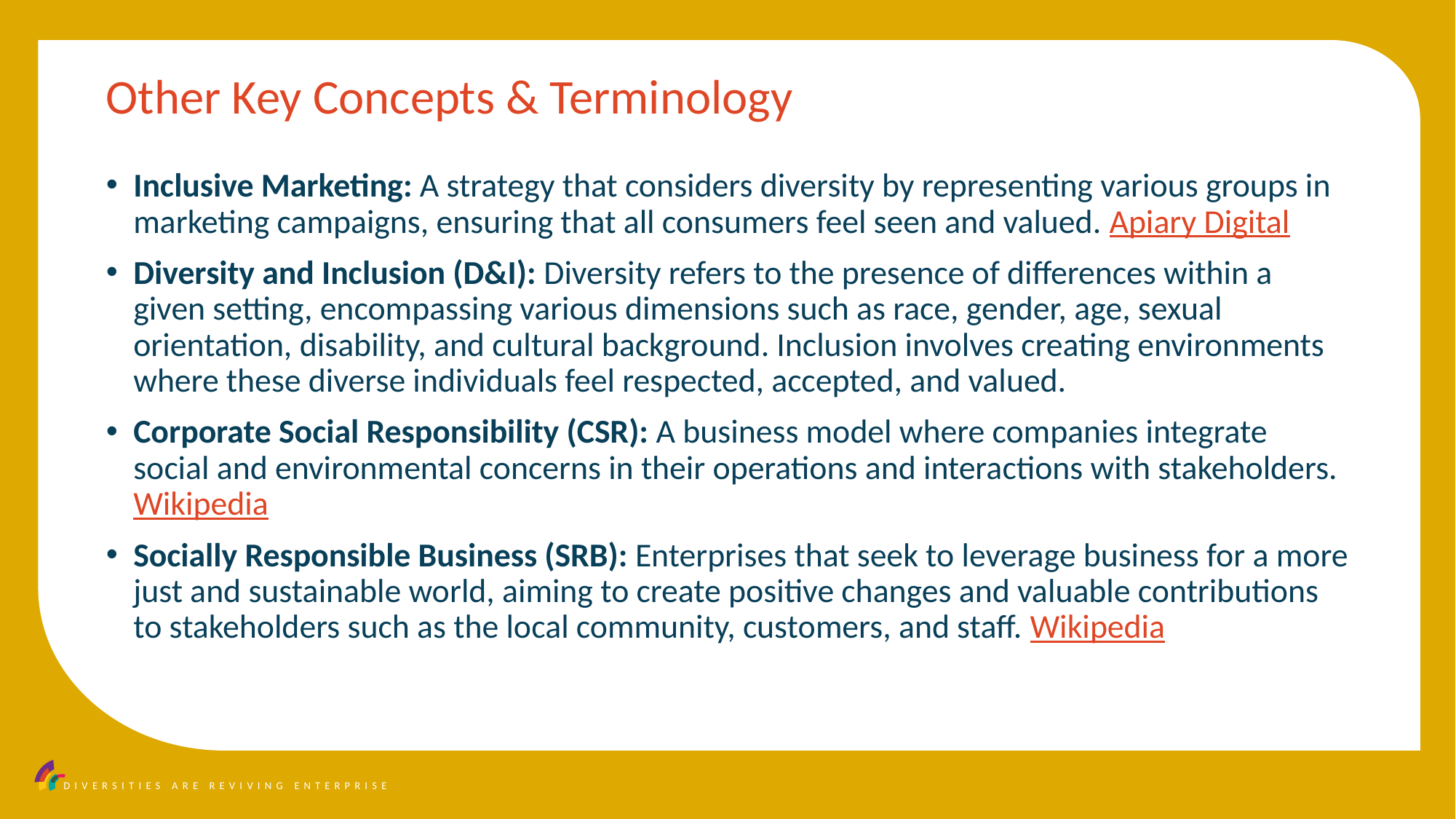

Other Key Concepts & Terminology
Inclusive Marketing: A strategy that considers diversity by representing various groups in marketing campaigns, ensuring that all consumers feel seen and valued. Apiary Digital
Diversity and Inclusion (D&I): Diversity refers to the presence of differences within a given setting, encompassing various dimensions such as race, gender, age, sexual orientation, disability, and cultural background. Inclusion involves creating environments where these diverse individuals feel respected, accepted, and valued.
Corporate Social Responsibility (CSR): A business model where companies integrate social and environmental concerns in their operations and interactions with stakeholders. Wikipedia
Socially Responsible Business (SRB): Enterprises that seek to leverage business for a more just and sustainable world, aiming to create positive changes and valuable contributions to stakeholders such as the local community, customers, and staff. Wikipedia